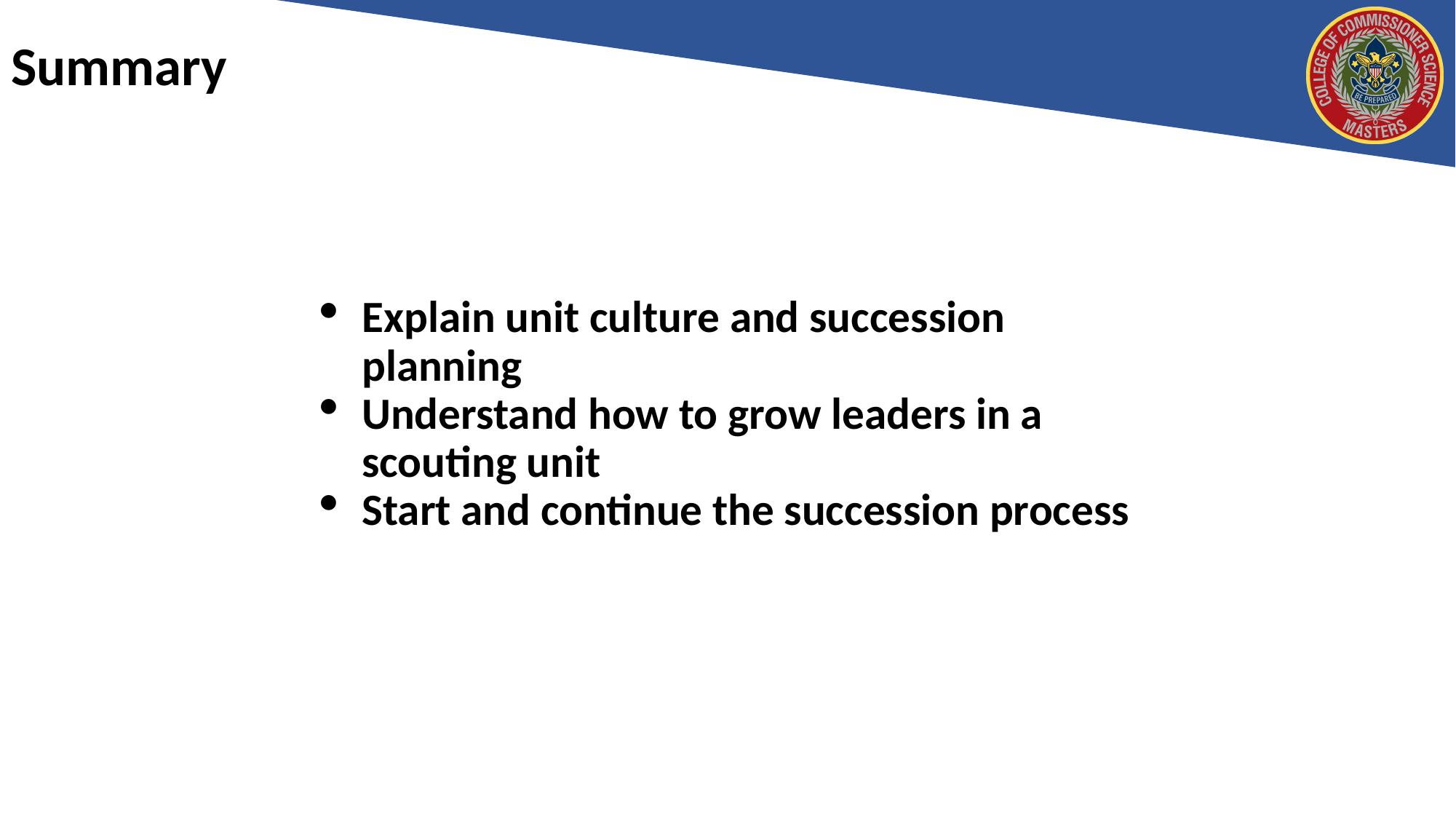

# Summary

Explain unit culture and succession planning
Understand how to grow leaders in a scouting unit
Start and continue the succession process